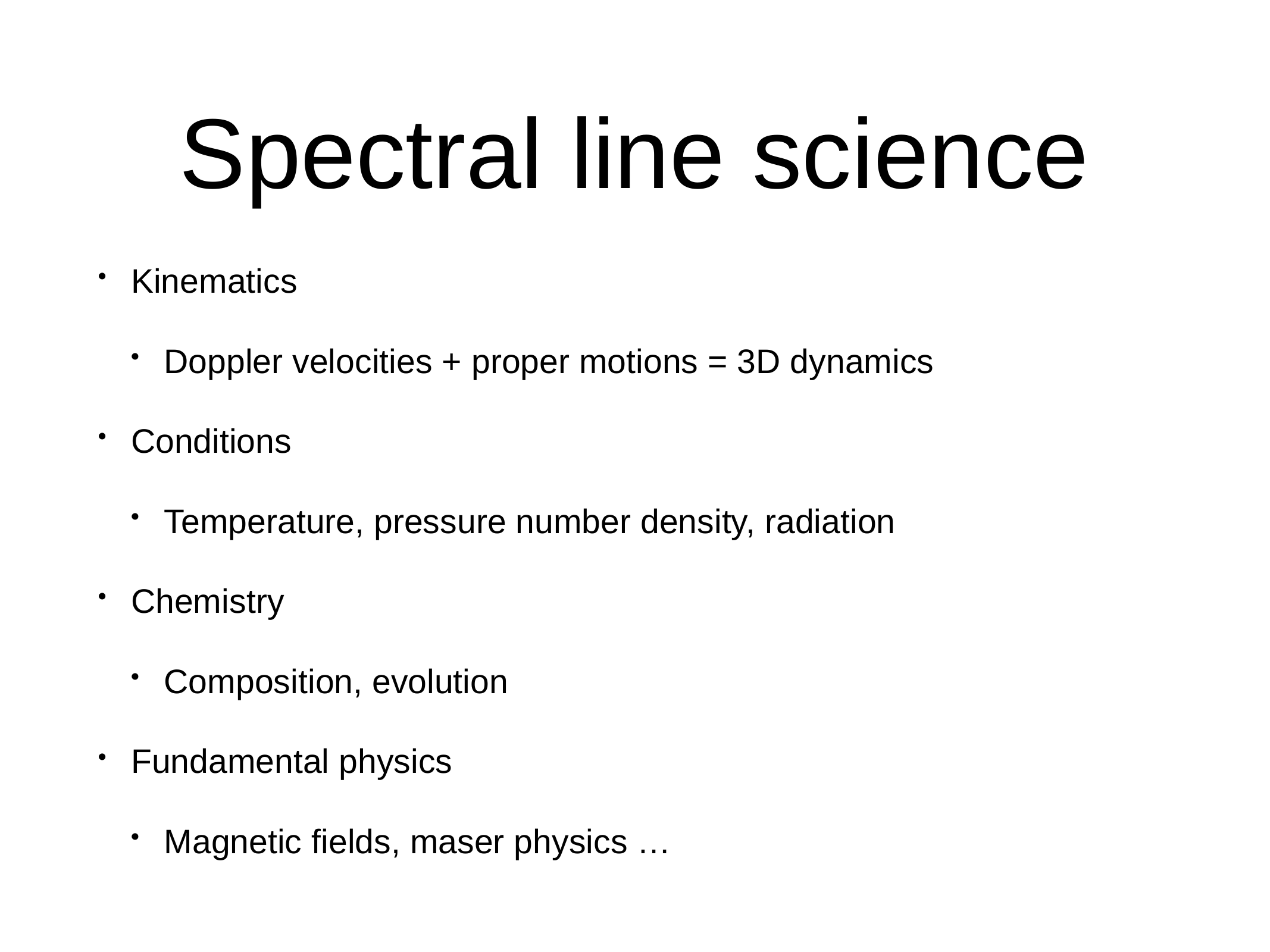

# Spectral line science
Kinematics
Doppler velocities + proper motions = 3D dynamics
Conditions
Temperature, pressure number density, radiation
Chemistry
Composition, evolution
Fundamental physics
Magnetic fields, maser physics …